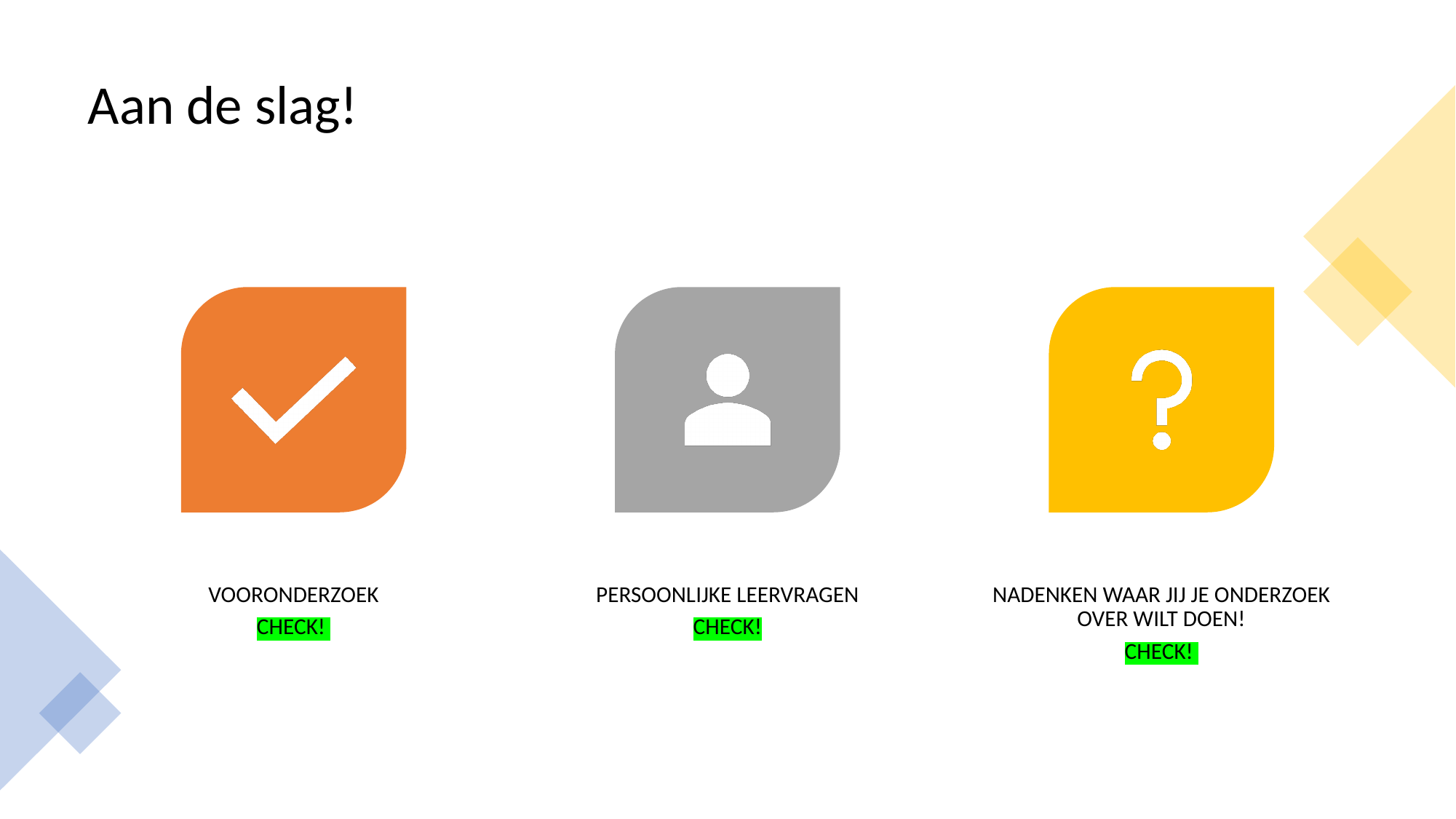

# Aan de slag!

Vooronderzoek
Check!
Persoonlijke leervragen
CHECK!
Nadenken waar jij je onderzoek over wilt doen!
CHECK!